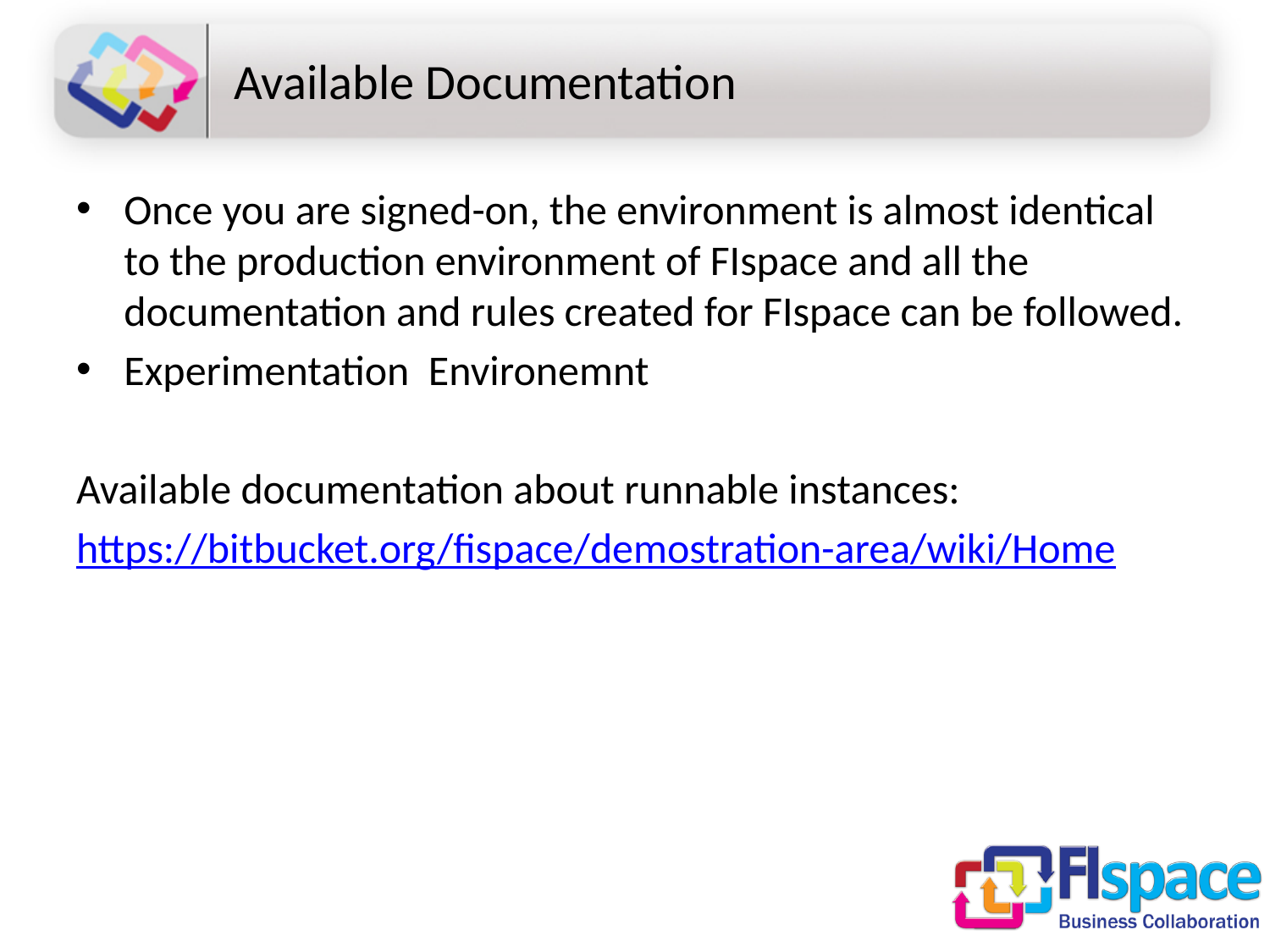

# Available Documentation
Once you are signed-on, the environment is almost identical to the production environment of FIspace and all the documentation and rules created for FIspace can be followed.
Experimentation  Environemnt

Available documentation about runnable instances:
https://bitbucket.org/fispace/demostration-area/wiki/Home